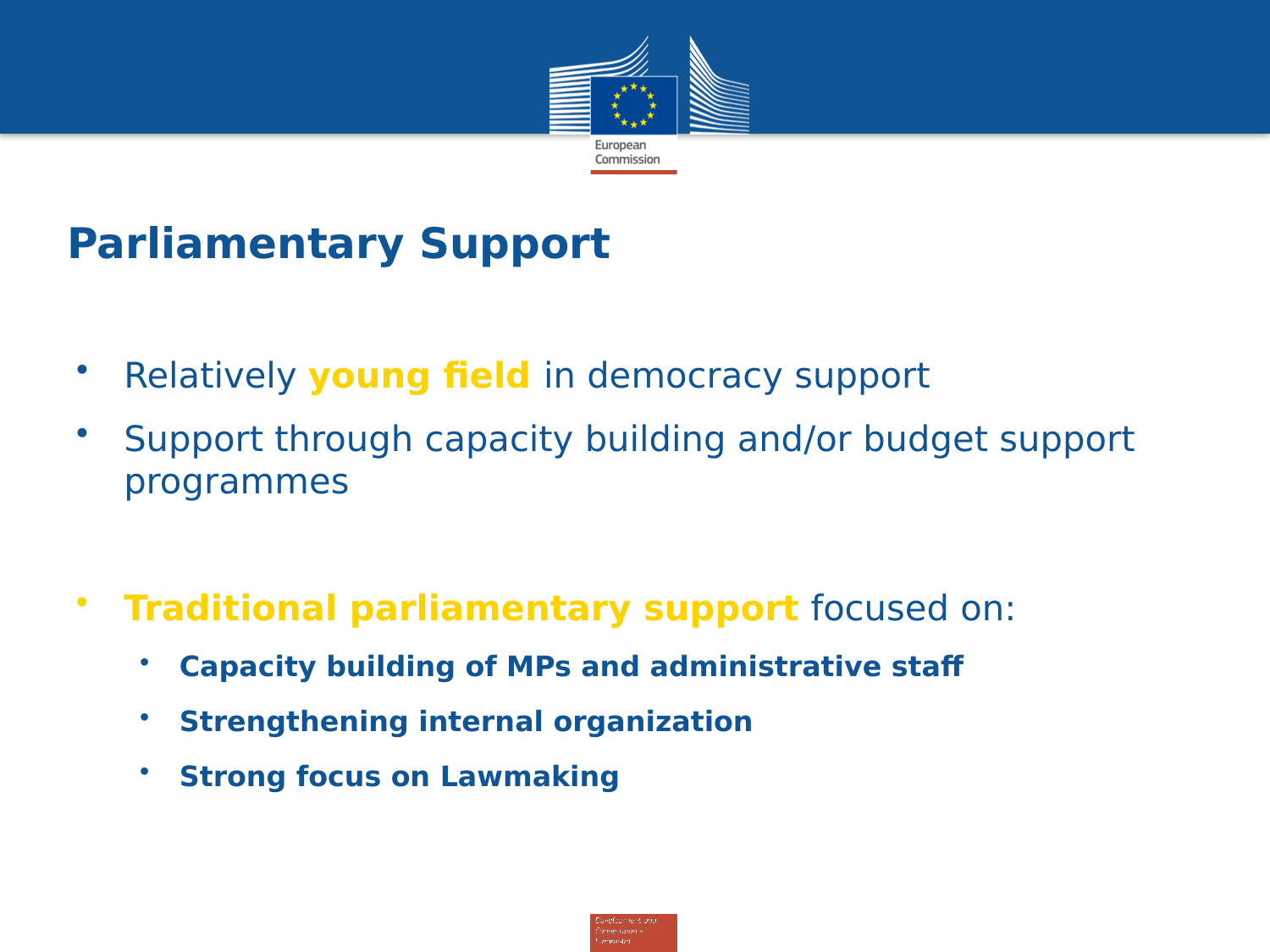

# Parliamentary Support
Relatively young field in democracy support
Support through capacity building and/or budget support programmes

Traditional parliamentary support focused on:
Capacity building of MPs and administrative staff
Strengthening internal organization
Strong focus on Lawmaking